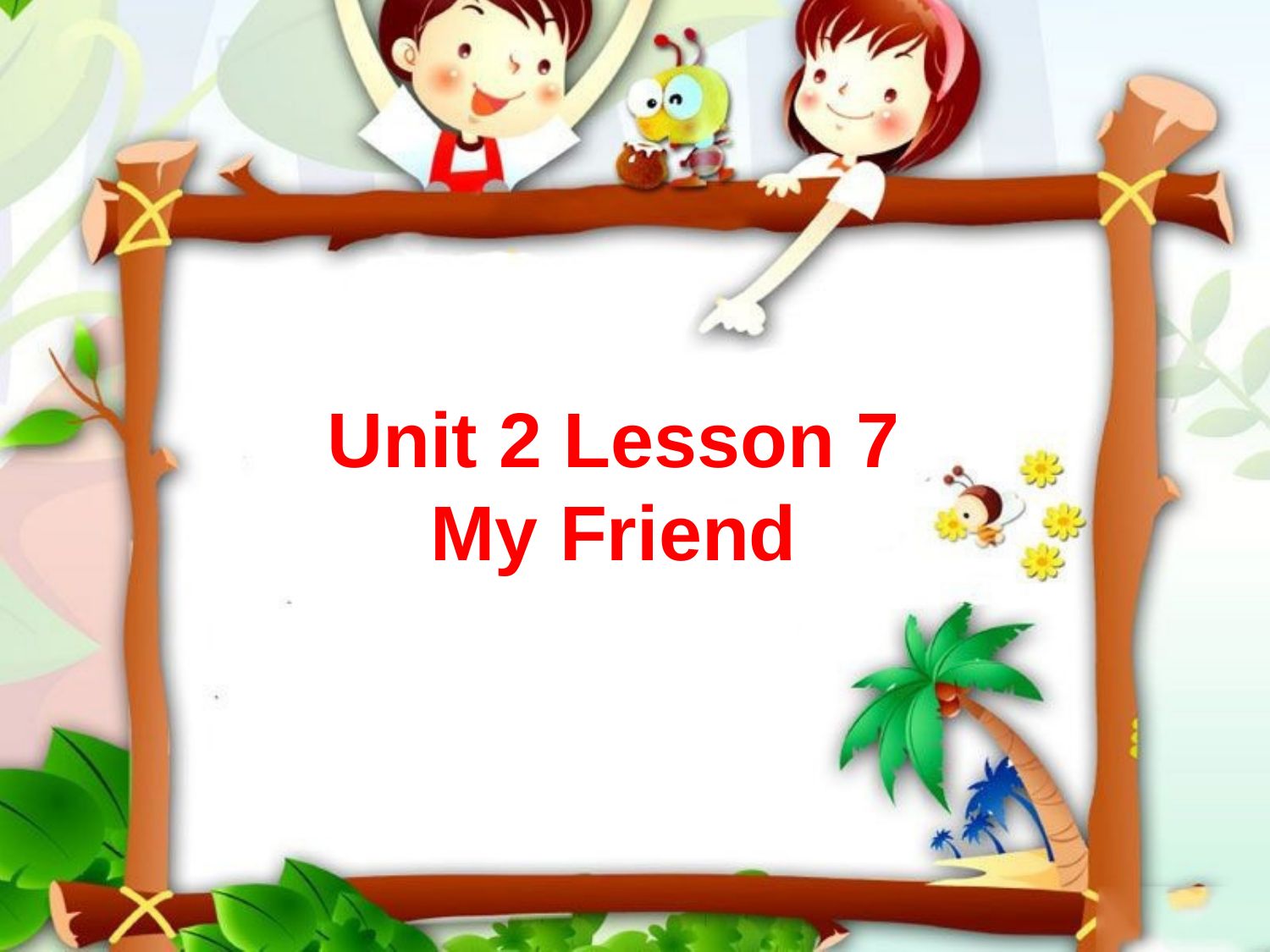

# Unit 2 Lesson 7 My Friend